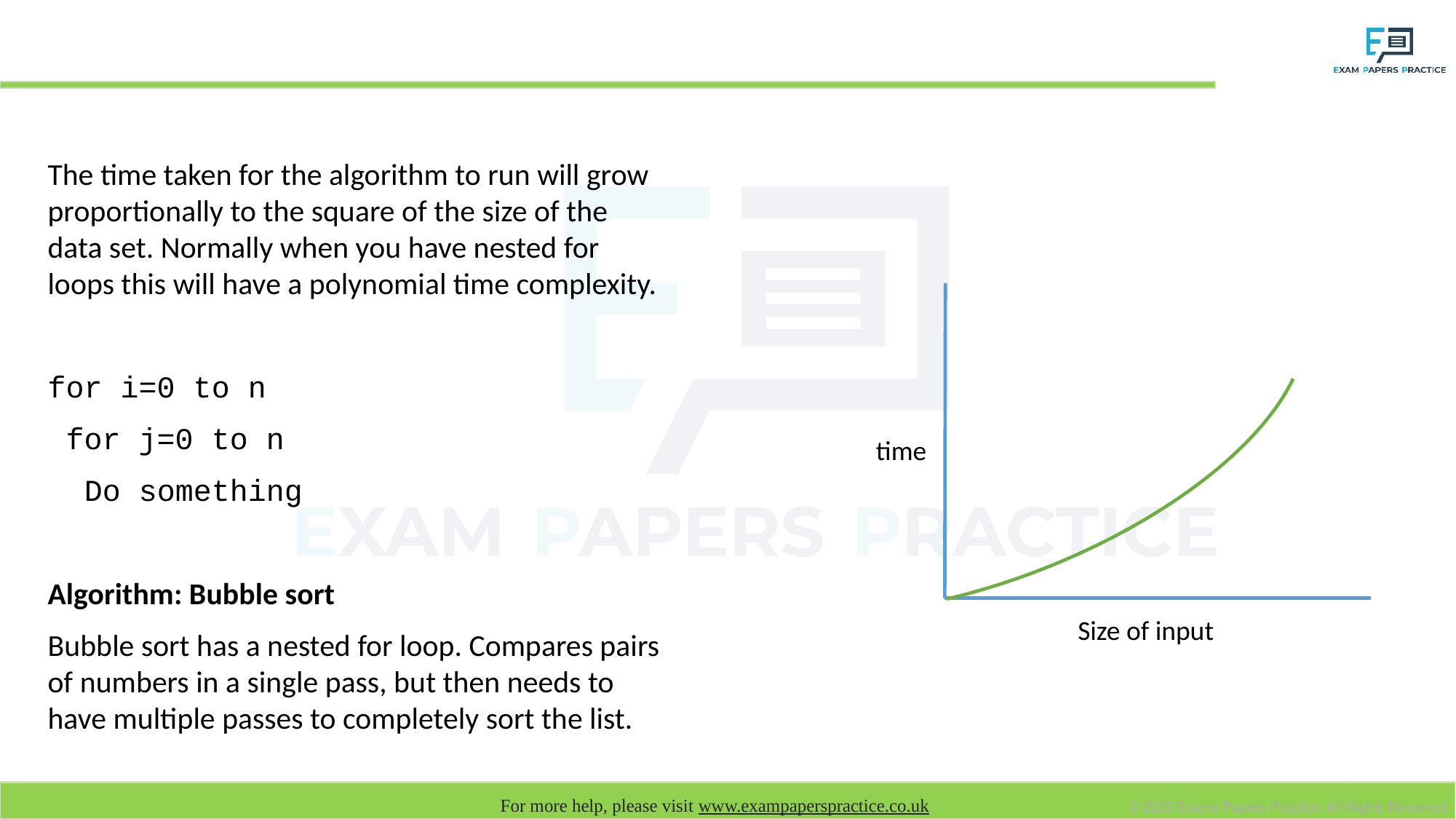

# Polynomial time O(n2)
The time taken for the algorithm to run will grow proportionally to the square of the size of the data set. Normally when you have nested for loops this will have a polynomial time complexity.

for i=0 to n
 for j=0 to n
  Do something

Algorithm: Bubble sort
Bubble sort has a nested for loop. Compares pairs of numbers in a single pass, but then needs to have multiple passes to completely sort the list.

time
Size of input